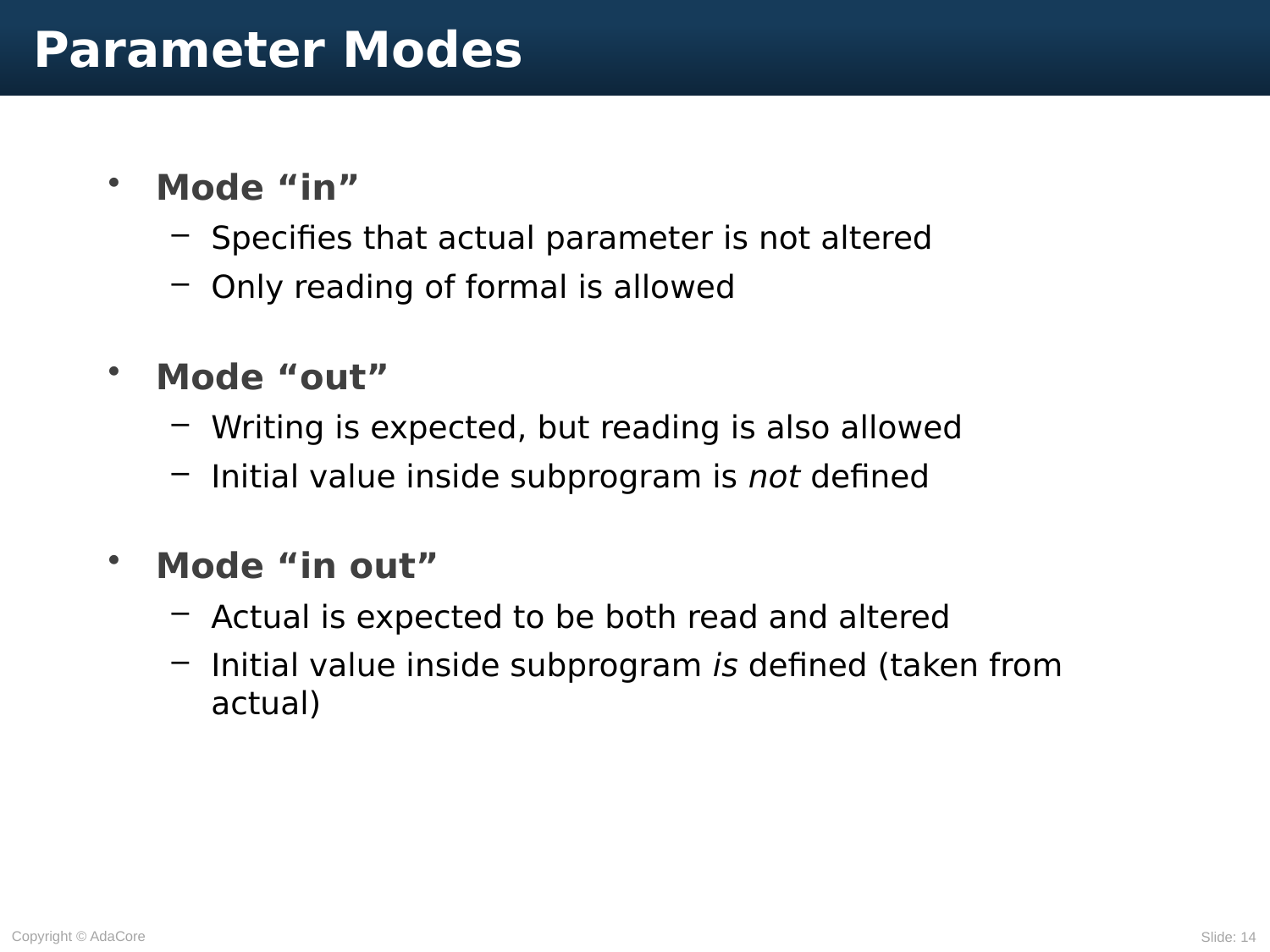

# Parameter Modes
Mode “in”
Specifies that actual parameter is not altered
Only reading of formal is allowed
Mode “out”
Writing is expected, but reading is also allowed
Initial value inside subprogram is not defined
Mode “in out”
Actual is expected to be both read and altered
Initial value inside subprogram is defined (taken from actual)